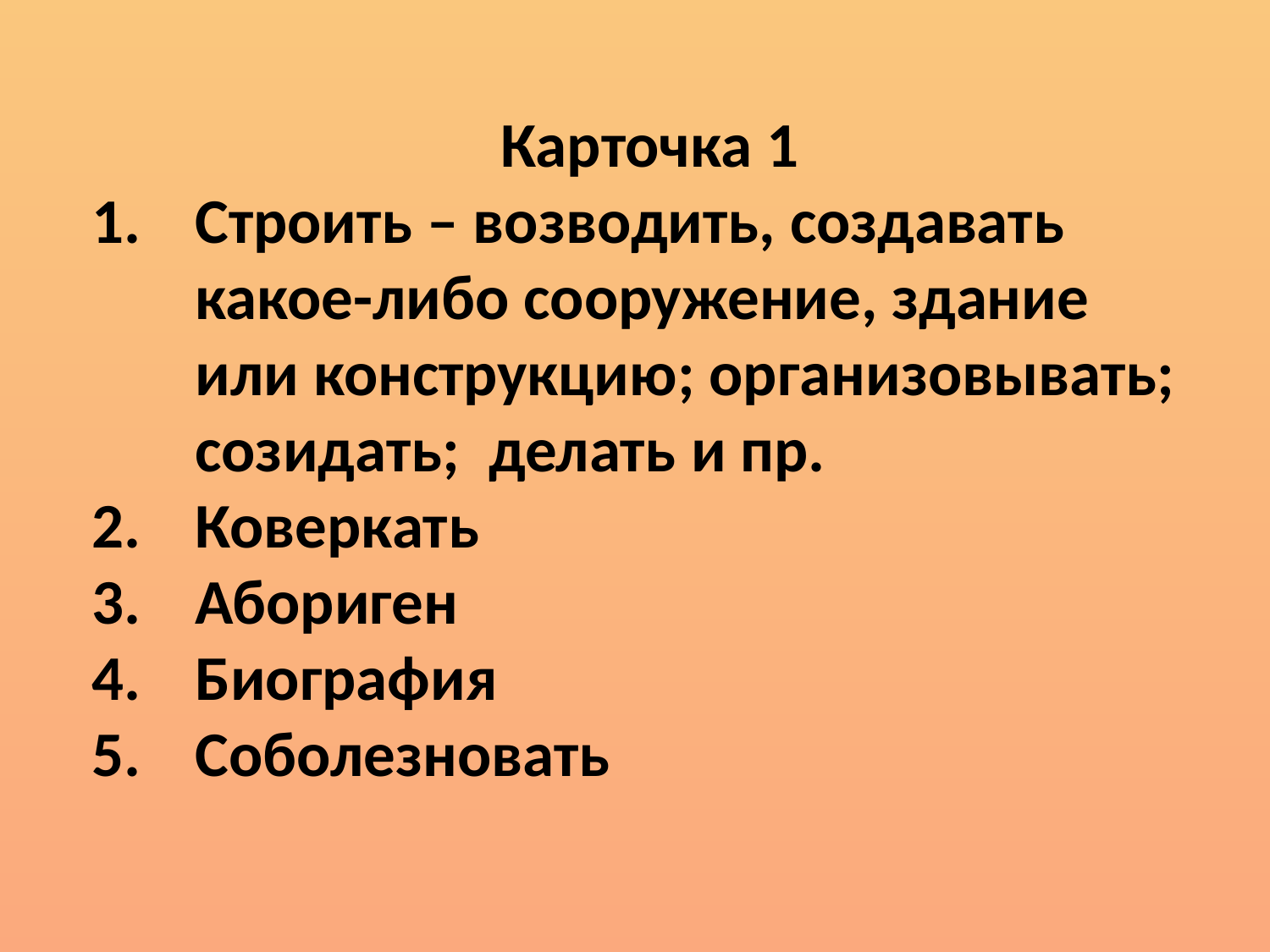

Карточка 1
Строить – возводить, создавать какое-либо сооружение, здание или конструкцию; организовывать; созидать;  делать и пр.
Коверкать
Абориген
Биография
Соболезновать